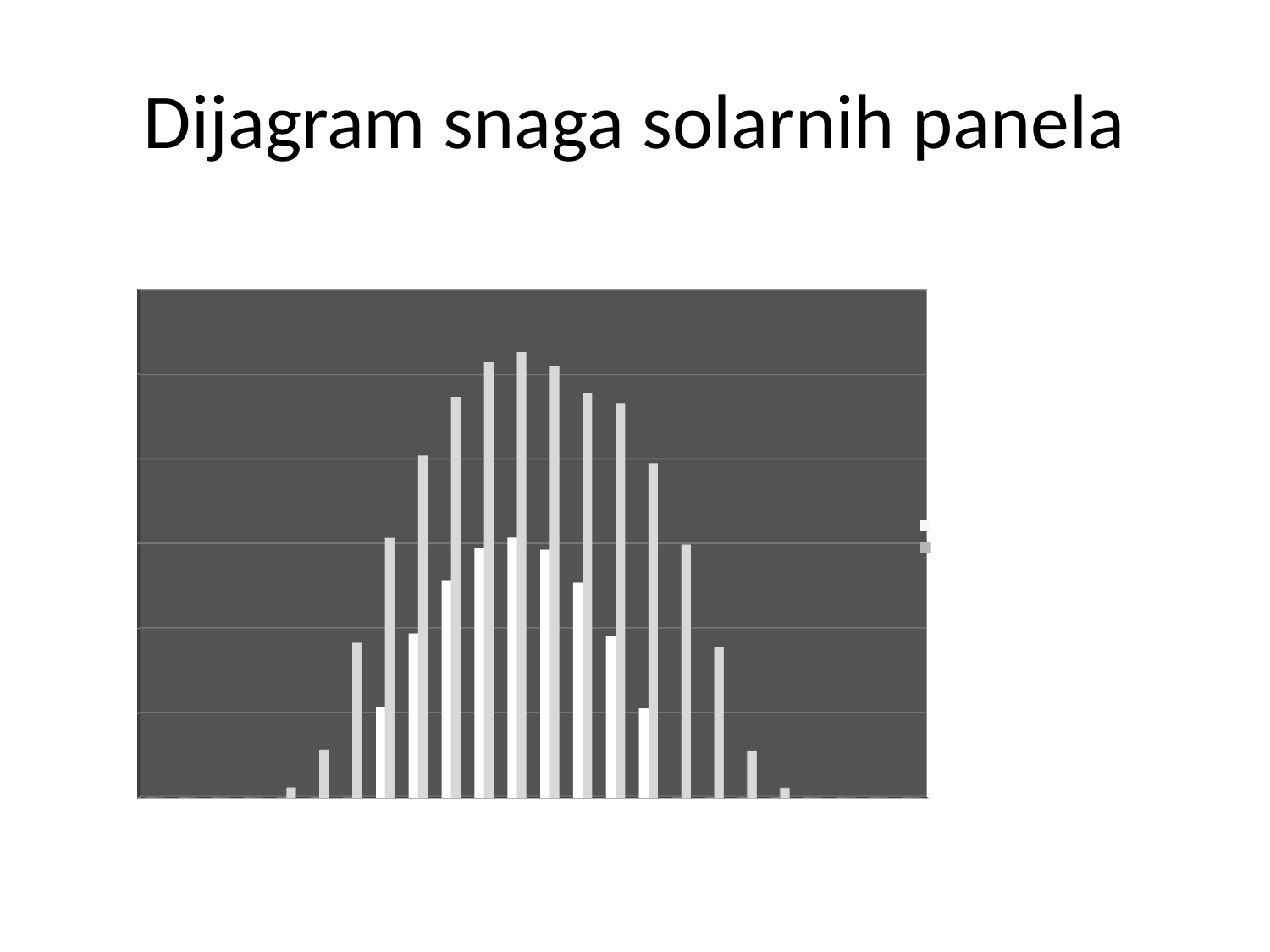

# Dijagram snaga solarnih panela

[unsupported chart]